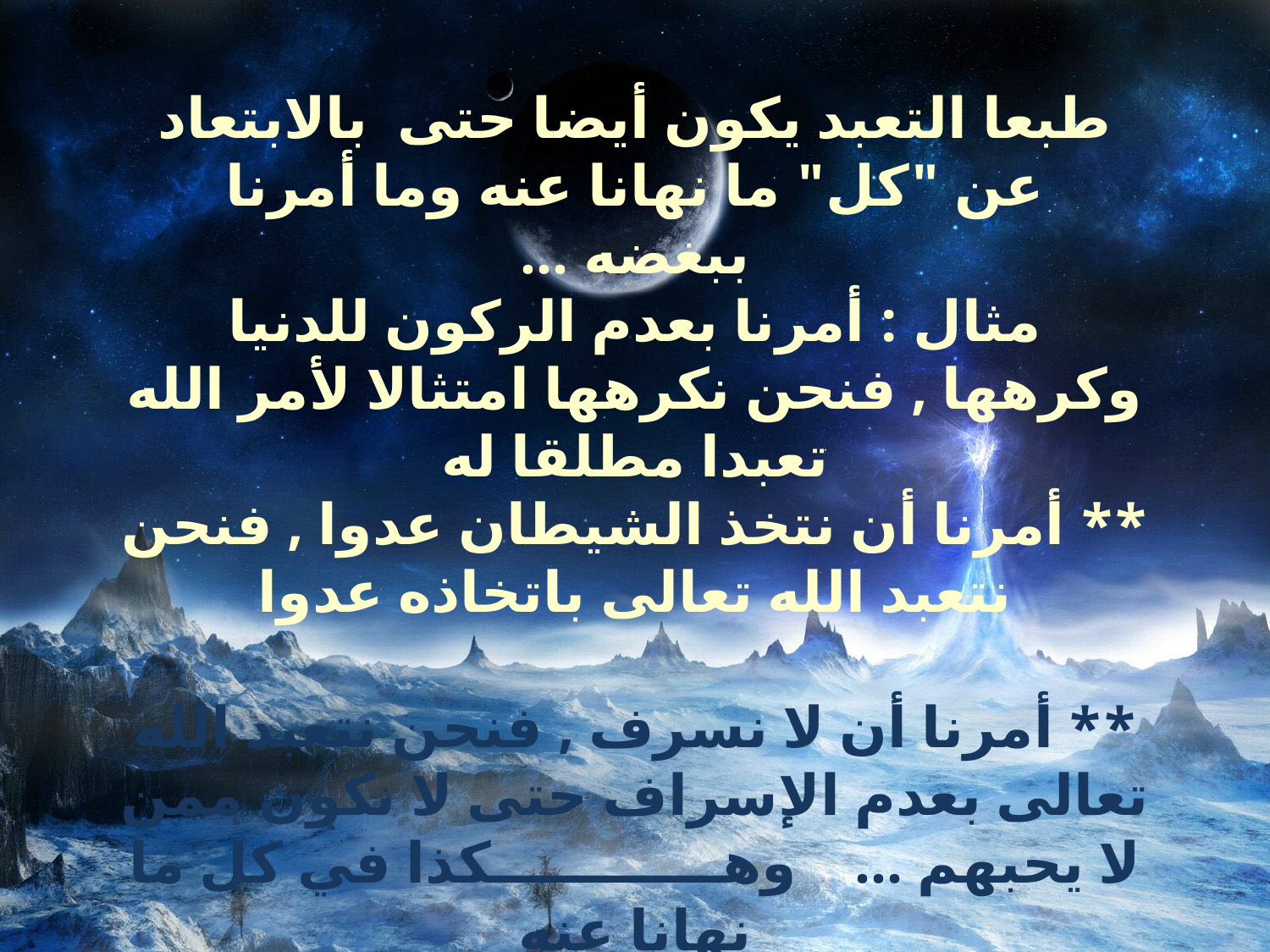

طبعا التعبد يكون أيضا حتى  بالابتعاد عن "كل" ما نهانا عنه وما أمرنا ببغضه ...
مثال : أمرنا بعدم الركون للدنيا وكرهها , فنحن نكرهها امتثالا لأمر الله تعبدا مطلقا له
** أمرنا أن نتخذ الشيطان عدوا , فنحن نتعبد الله تعالى باتخاذه عدوا

** أمرنا أن لا نسرف , فنحن نتعبد الله تعالى بعدم الإسراف حتى لا نكون ممن لا يحبهم ...    وهــــــــــــكذا في كل ما نهانا عنه
جمييييع ما نهانا عنه وأمرنا بتركه وكرهه لنا وبغضه ... ننتهي عن فعله تعبدا لله مطلقا نرجو به رضاااه عنا .